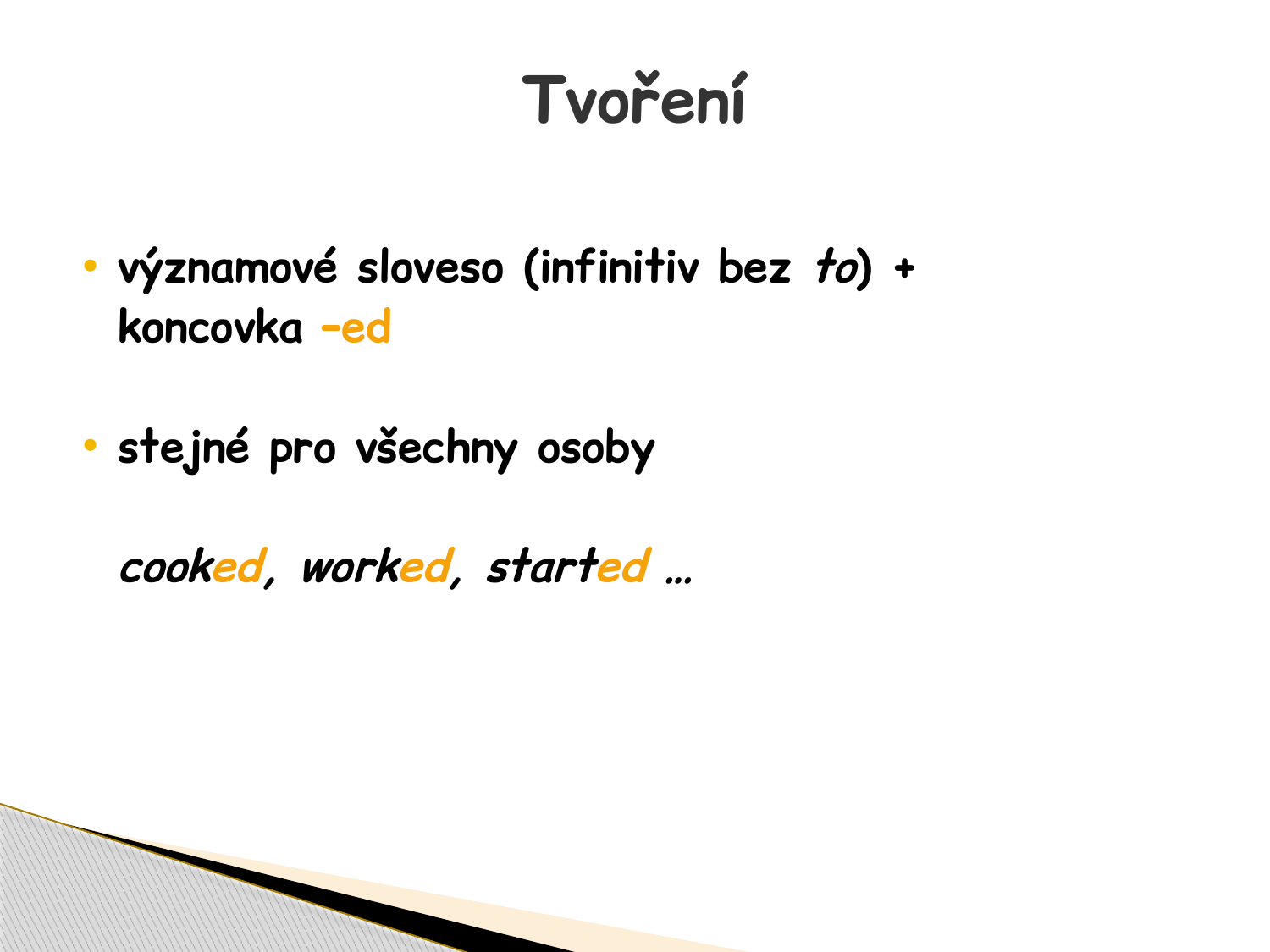

# Tvoření

významové sloveso (infinitiv bez to) +
	koncovka –ed

stejné pro všechny osoby

	cooked, worked, started …